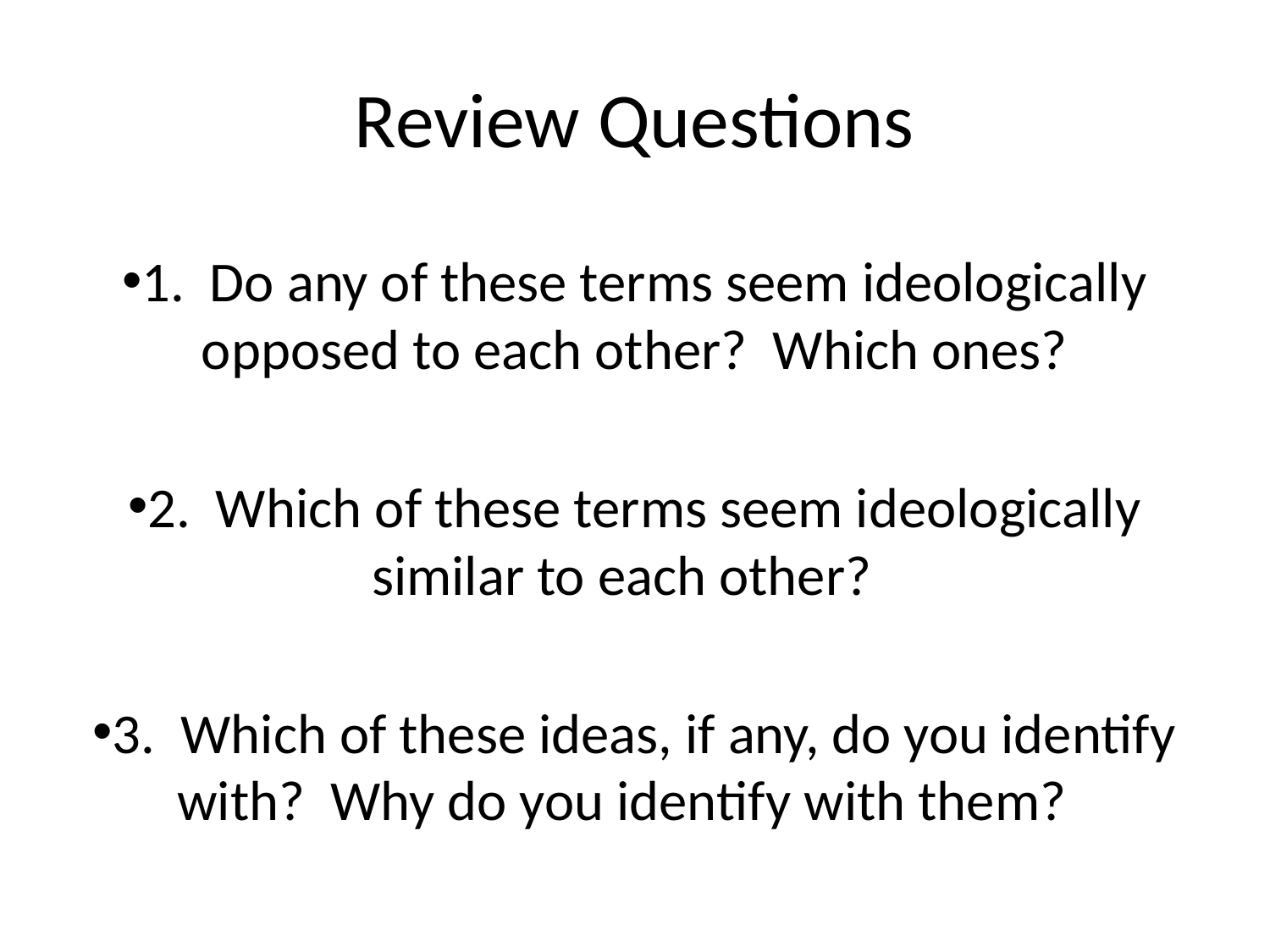

# Review Questions
1.  Do any of these terms seem ideologically opposed to each other?  Which ones?

2.  Which of these terms seem ideologically similar to each other?

3.  Which of these ideas, if any, do you identify with?  Why do you identify with them?